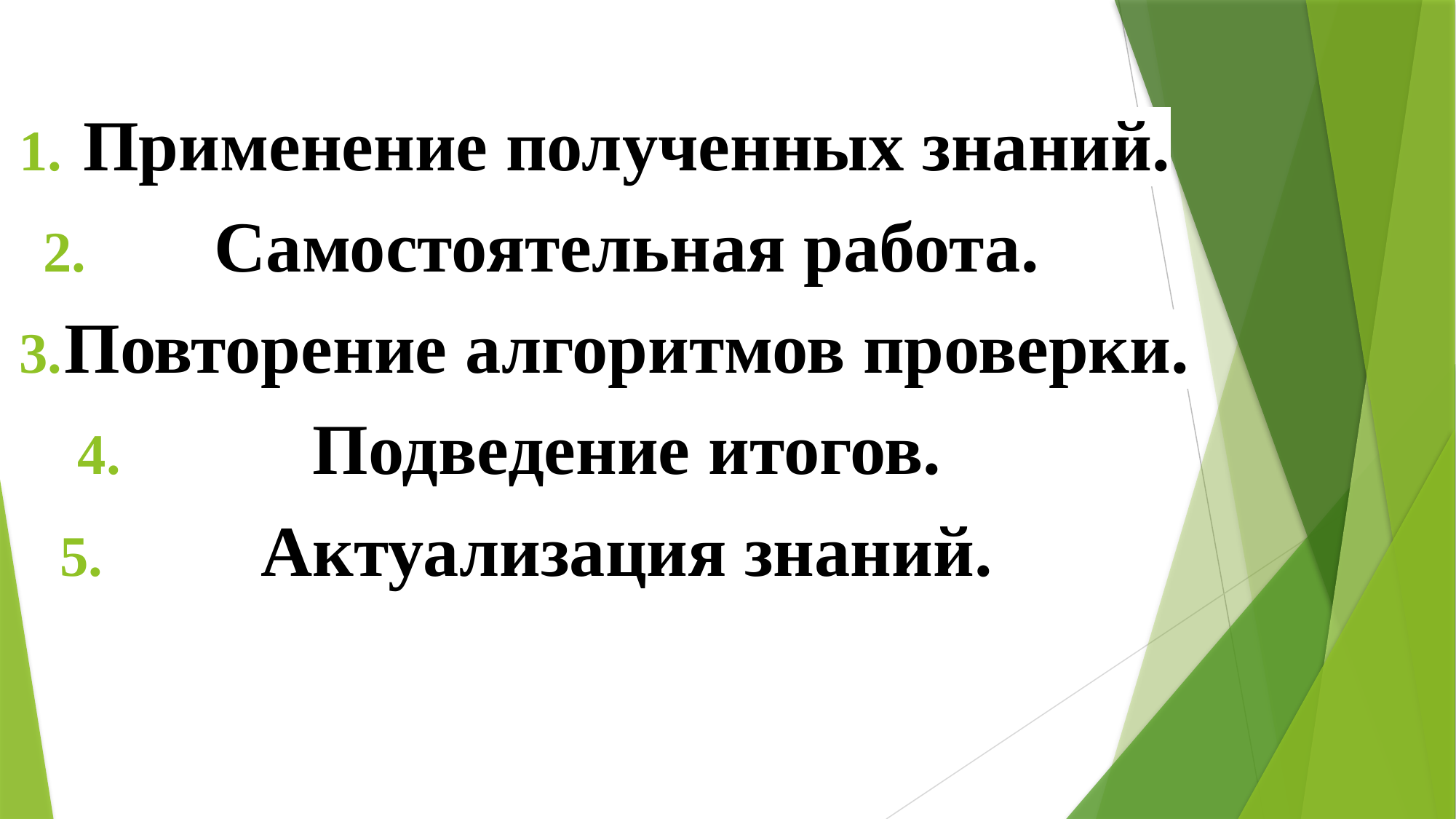

Применение полученных знаний.
Самостоятельная работа.
Повторение алгоритмов проверки.
Подведение итогов.
Актуализация знаний.